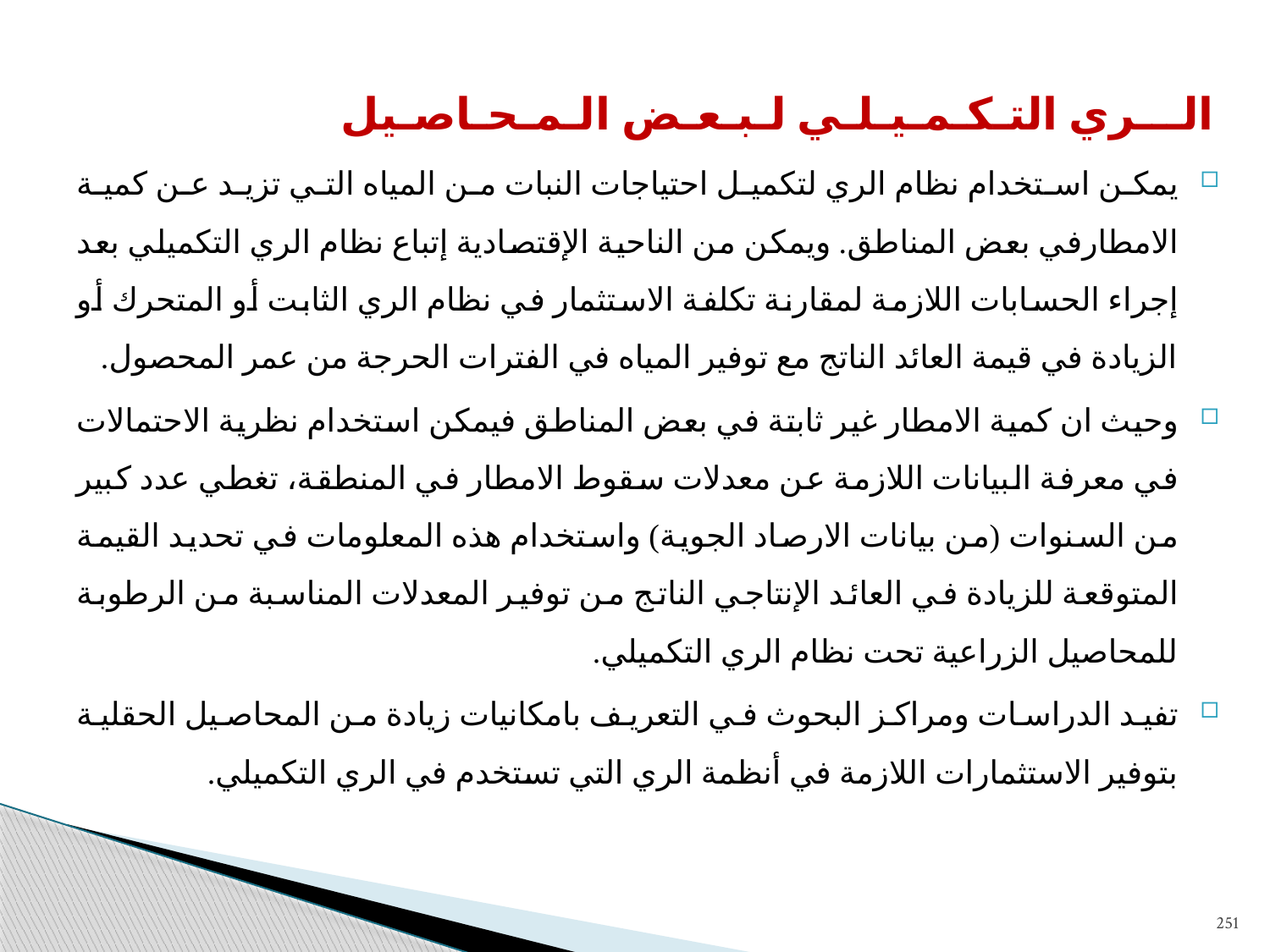

الـــري التـكـمـيـلـي لـبـعـض الـمـحـاصـيل
يمكن استخدام نظام الري لتكميل احتياجات النبات من المياه التي تزيد عن كمية الامطارفي بعض المناطق. ويمكن من الناحية الإقتصادية إتباع نظام الري التكميلي بعد إجراء الحسابات اللازمة لمقارنة تكلفة الاستثمار في نظام الري الثابت أو المتحرك أو الزيادة في قيمة العائد الناتج مع توفير المياه في الفترات الحرجة من عمر المحصول.
وحيث ان كمية الامطار غير ثابتة في بعض المناطق فيمكن استخدام نظرية الاحتمالات في معرفة البيانات اللازمة عن معدلات سقوط الامطار في المنطقة، تغطي عدد كبير من السنوات (من بيانات الارصاد الجوية) واستخدام هذه المعلومات في تحديد القيمة المتوقعة للزيادة في العائد الإنتاجي الناتج من توفير المعدلات المناسبة من الرطوبة للمحاصيل الزراعية تحت نظام الري التكميلي.
تفيد الدراسات ومراكز البحوث في التعريف بامكانيات زيادة من المحاصيل الحقلية بتوفير الاستثمارات اللازمة في أنظمة الري التي تستخدم في الري التكميلي.
251